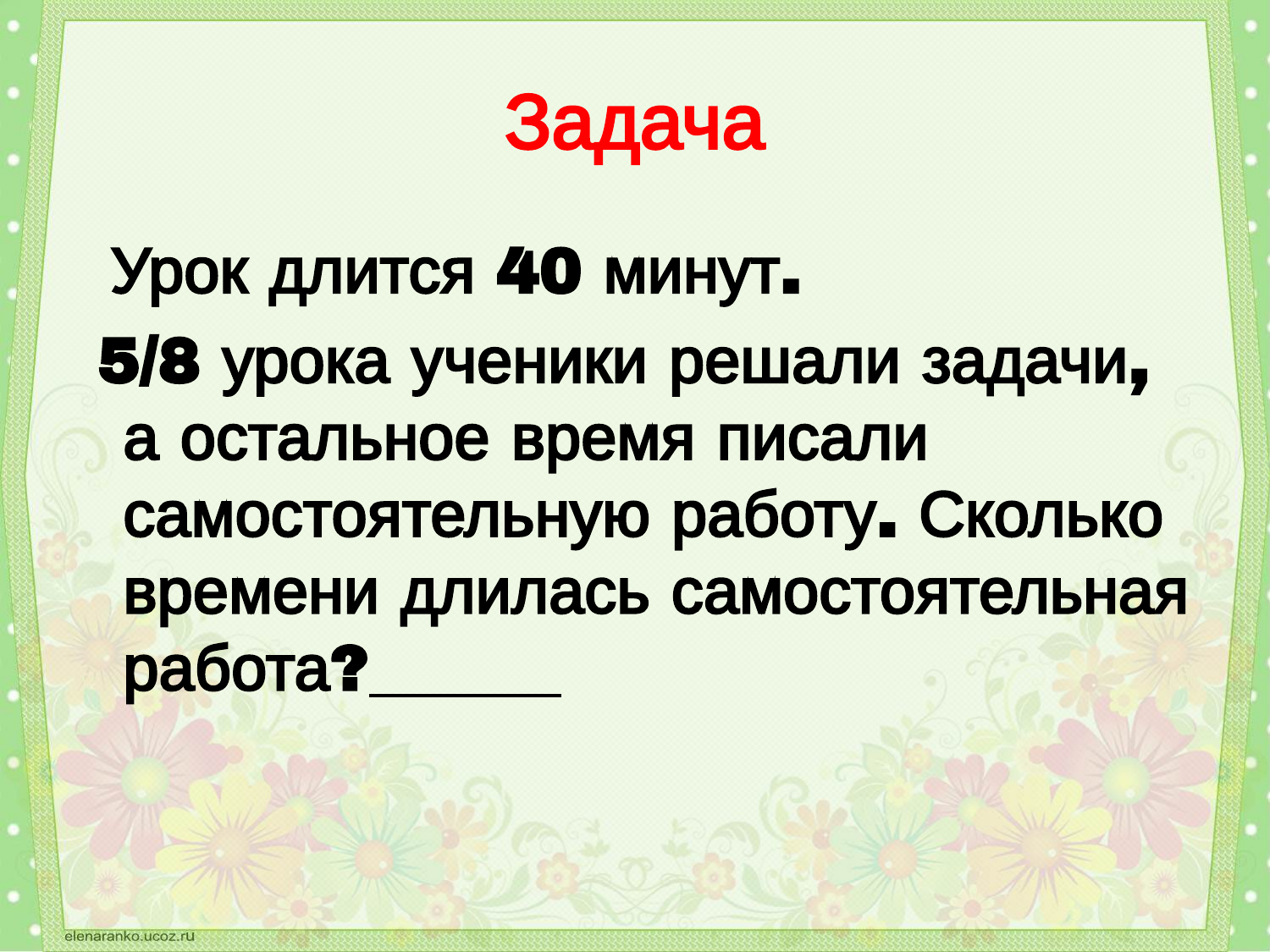

# Задача
  Урок длится 40 минут.
 5/8 урока ученики решали задачи, а остальное время писали самостоятельную работу. Сколько времени длилась самостоятельная работа?